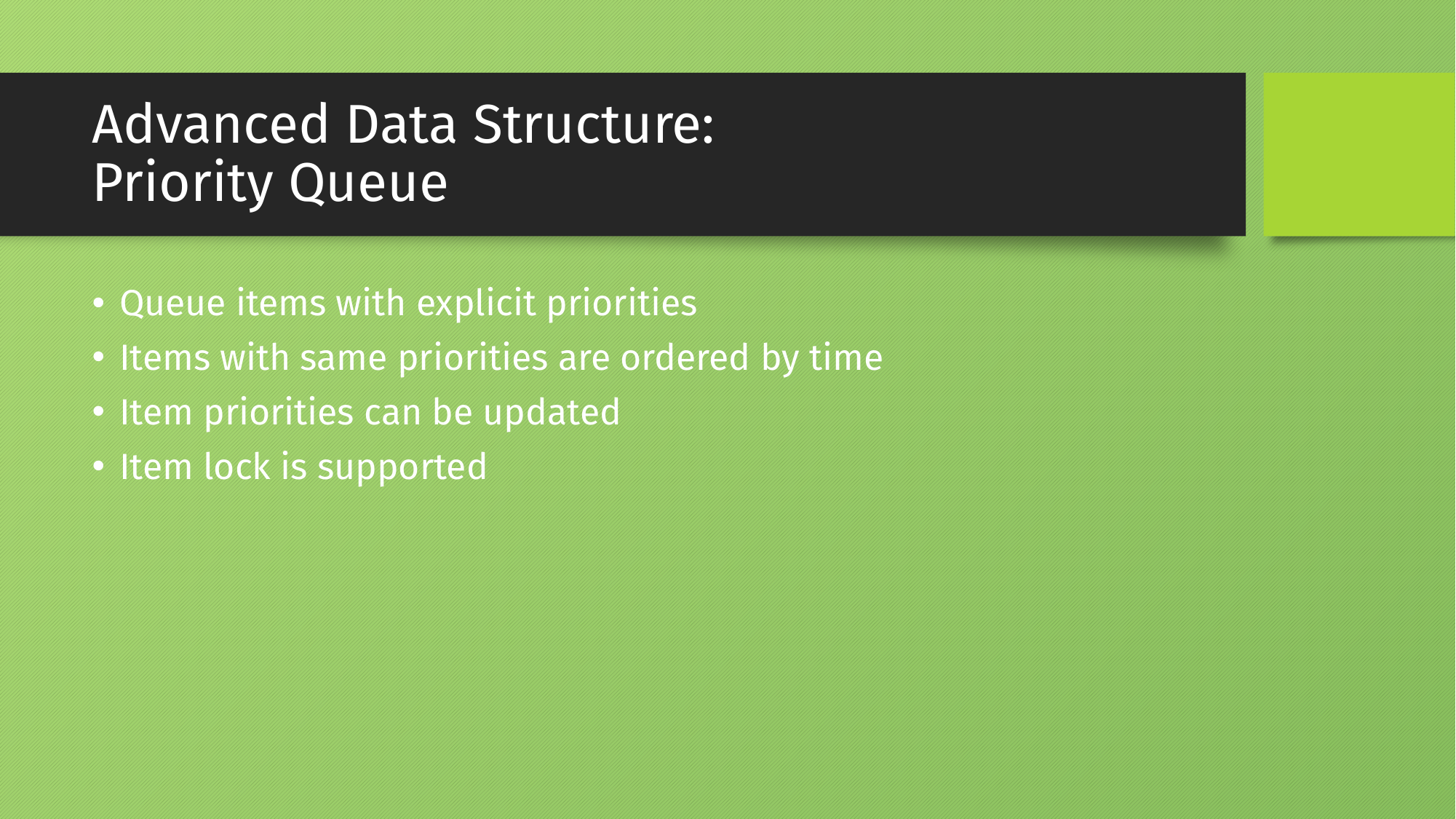

# Advanced Data Structure: Priority Queue
Queue items with explicit priorities
Items with same priorities are ordered by time
Item priorities can be updated
Item lock is supported